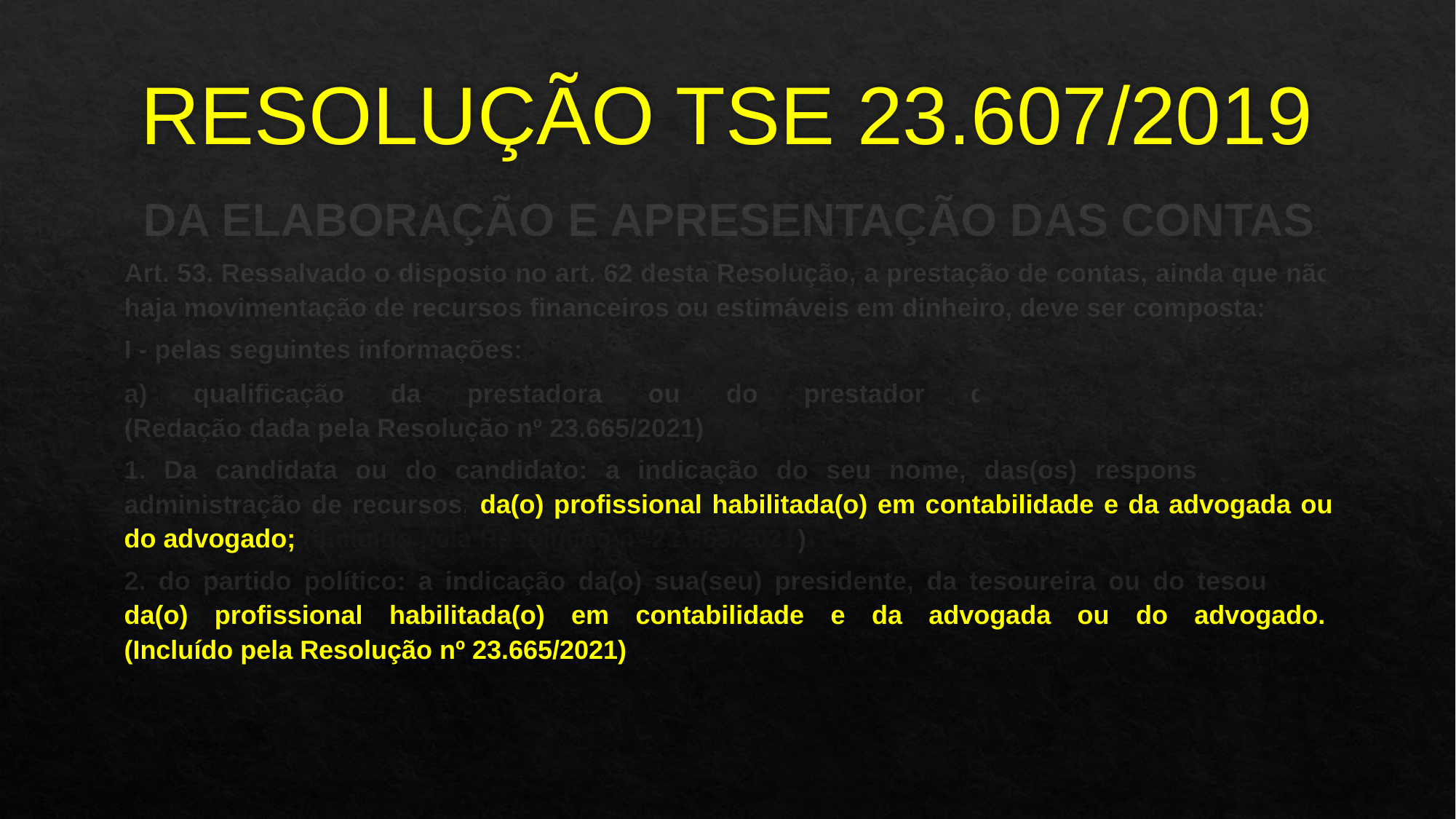

# RESOLUÇÃO TSE 23.607/2019

DA ELABORAÇÃO E APRESENTAÇÃO DAS CONTAS
Art. 53. Ressalvado o disposto no art. 62 desta Resolução, a prestação de contas, ainda que não haja movimentação de recursos financeiros ou estimáveis em dinheiro, deve ser composta:
I - pelas seguintes informações:
a) qualificação da prestadora ou do prestador de contas, observado: (Redação dada pela Resolução nº 23.665/2021)
1. Da candidata ou do candidato: a indicação do seu nome, das(os) responsáveis pela administração de recursos, da(o) profissional habilitada(o) em contabilidade e da advogada ou do advogado; (Incluído pela Resolução nº 23.665/2021)
2. do partido político: a indicação da(o) sua(seu) presidente, da tesoureira ou do tesoureiro, da(o) profissional habilitada(o) em contabilidade e da advogada ou do advogado. (Incluído pela Resolução nº 23.665/2021)